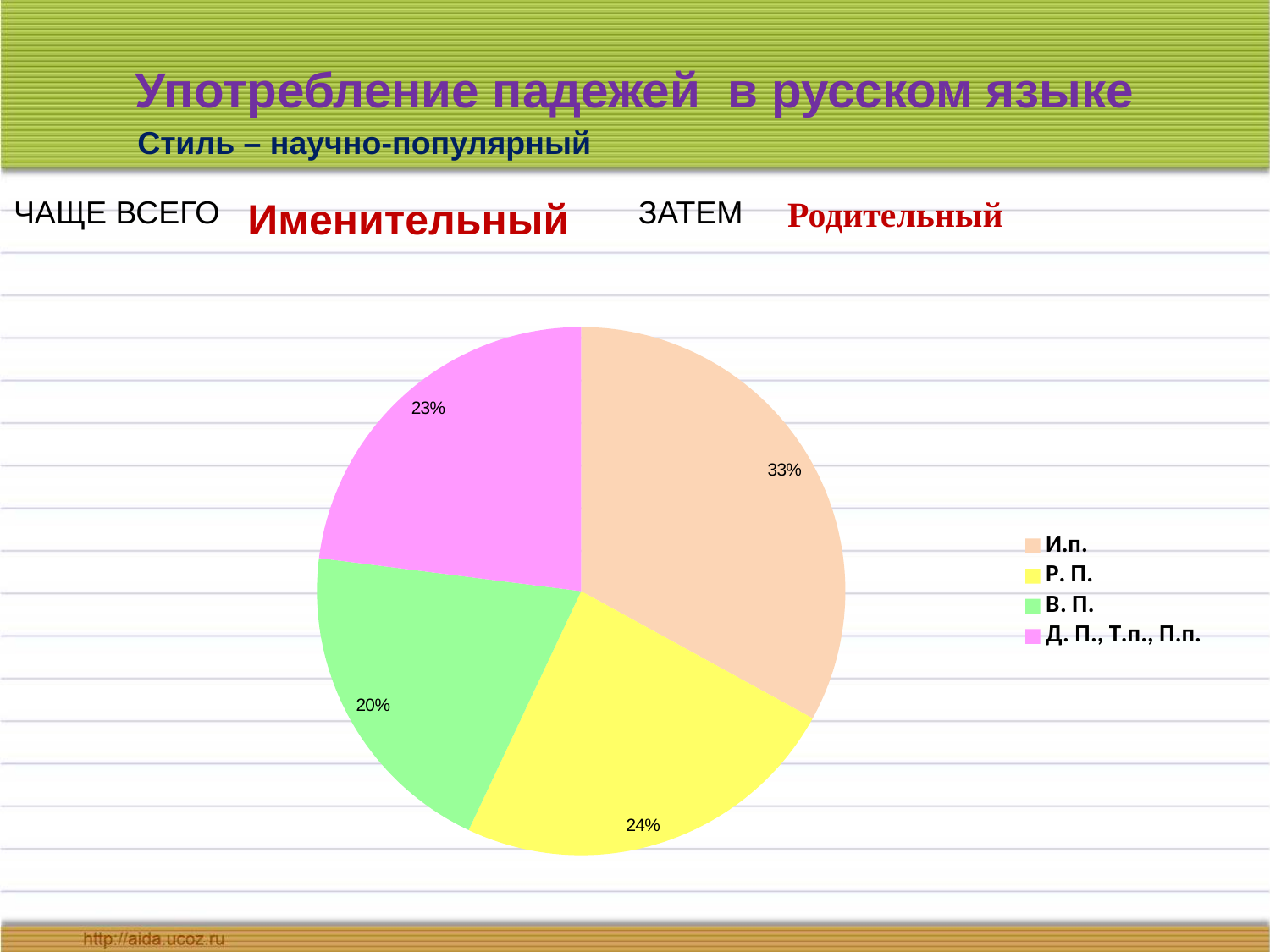

# Употребление падежей  в русском языке
Стиль – научно-популярный
ЧАЩЕ ВСЕГО
ЗАТЕМ
Родительный
Именительный

### Chart

| Category |  |
|---|---|
| И.п. | 0.33000000000000046 |
| Р. П. | 0.24000000000000016 |
| В. П. | 0.2 |
| Д. П., Т.п., П.п. | 0.23 |